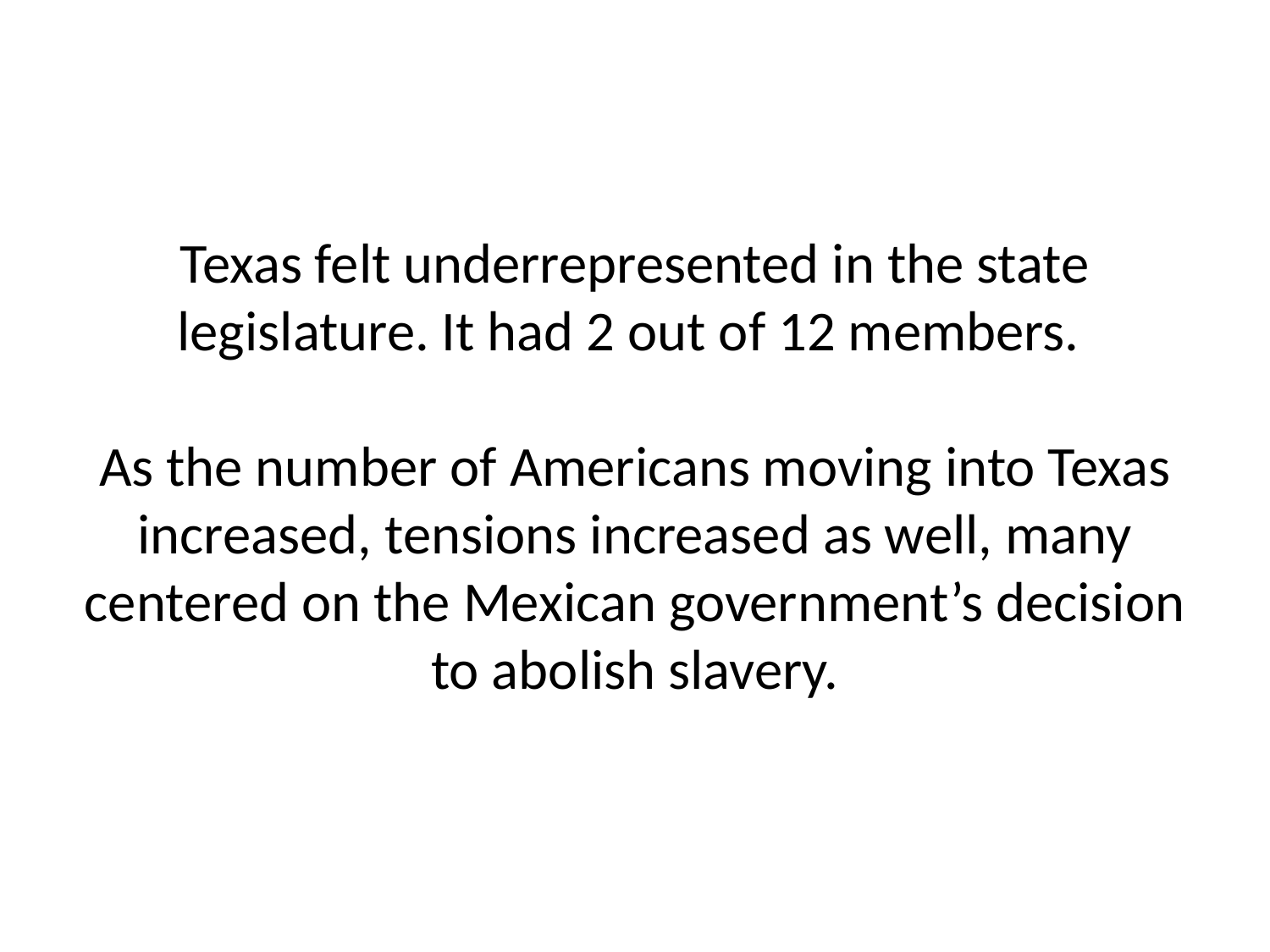

# Texas felt underrepresented in the state legislature. It had 2 out of 12 members. As the number of Americans moving into Texas increased, tensions increased as well, many centered on the Mexican government’s decision to abolish slavery.